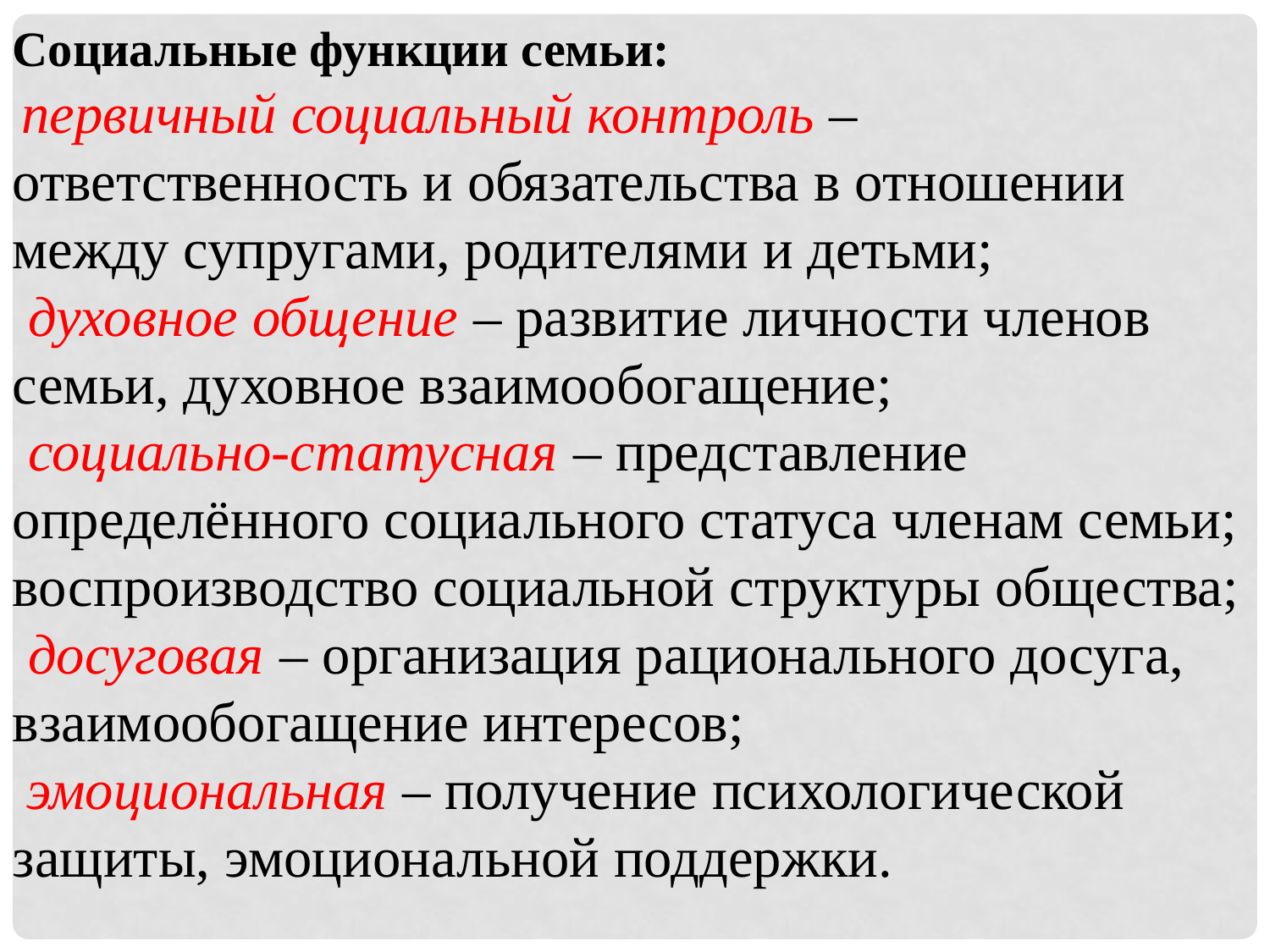

Социальные функции семьи:
 первичный социальный контроль – ответственность и обязательства в отношении между супругами, родителями и детьми;
 духовное общение – развитие личности членов семьи, духовное взаимообогащение;
 социально-статусная – представление определённого социального статуса членам семьи; воспроизводство социальной структуры общества;
 досуговая – организация рационального досуга, взаимообогащение интересов;
 эмоциональная – получение психологической защиты, эмоциональной поддержки.